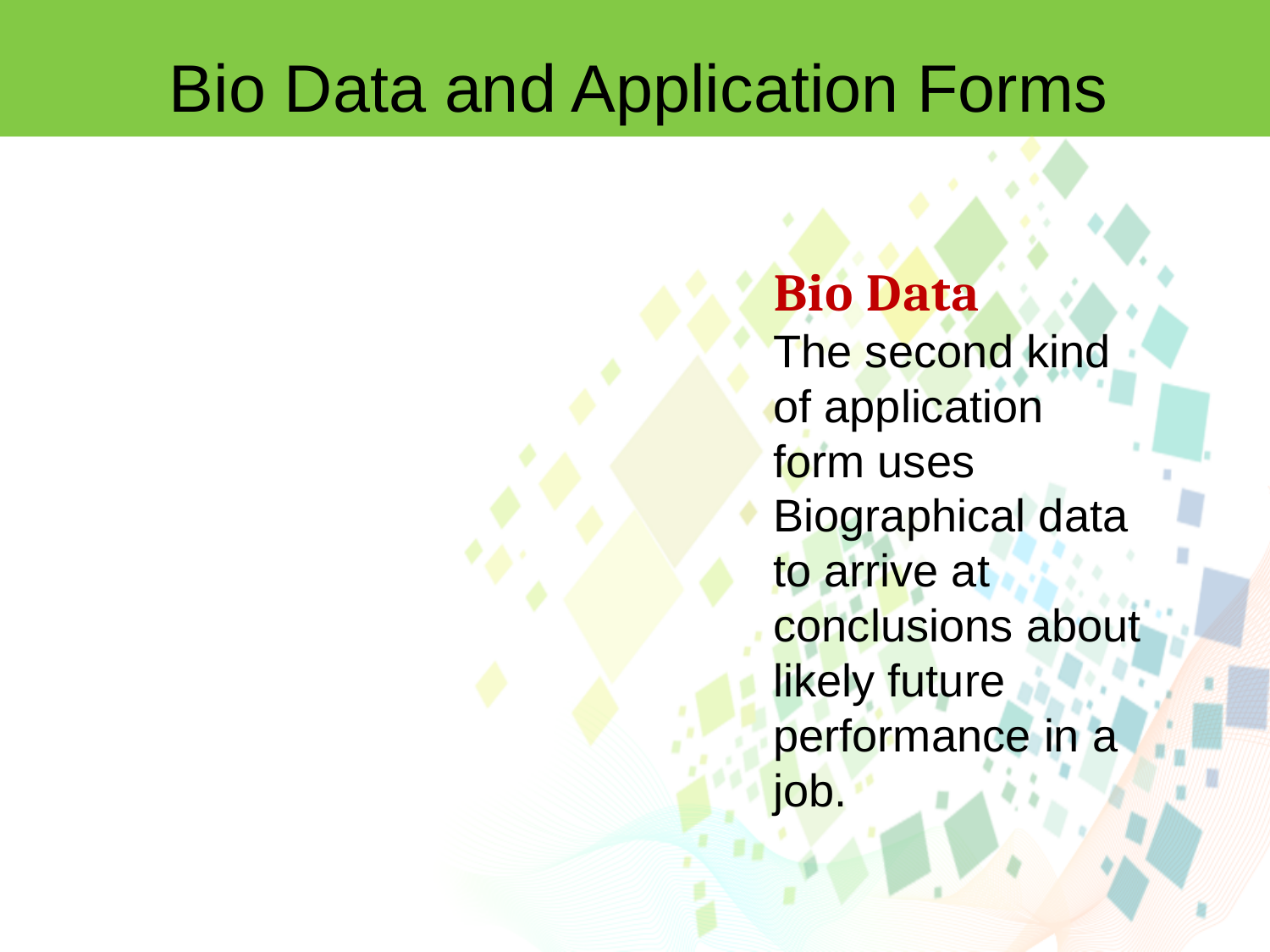

Bio Data and Application Forms
Bio Data
The second kind of application form uses Biographical data to arrive at conclusions about likely future performance in a job.